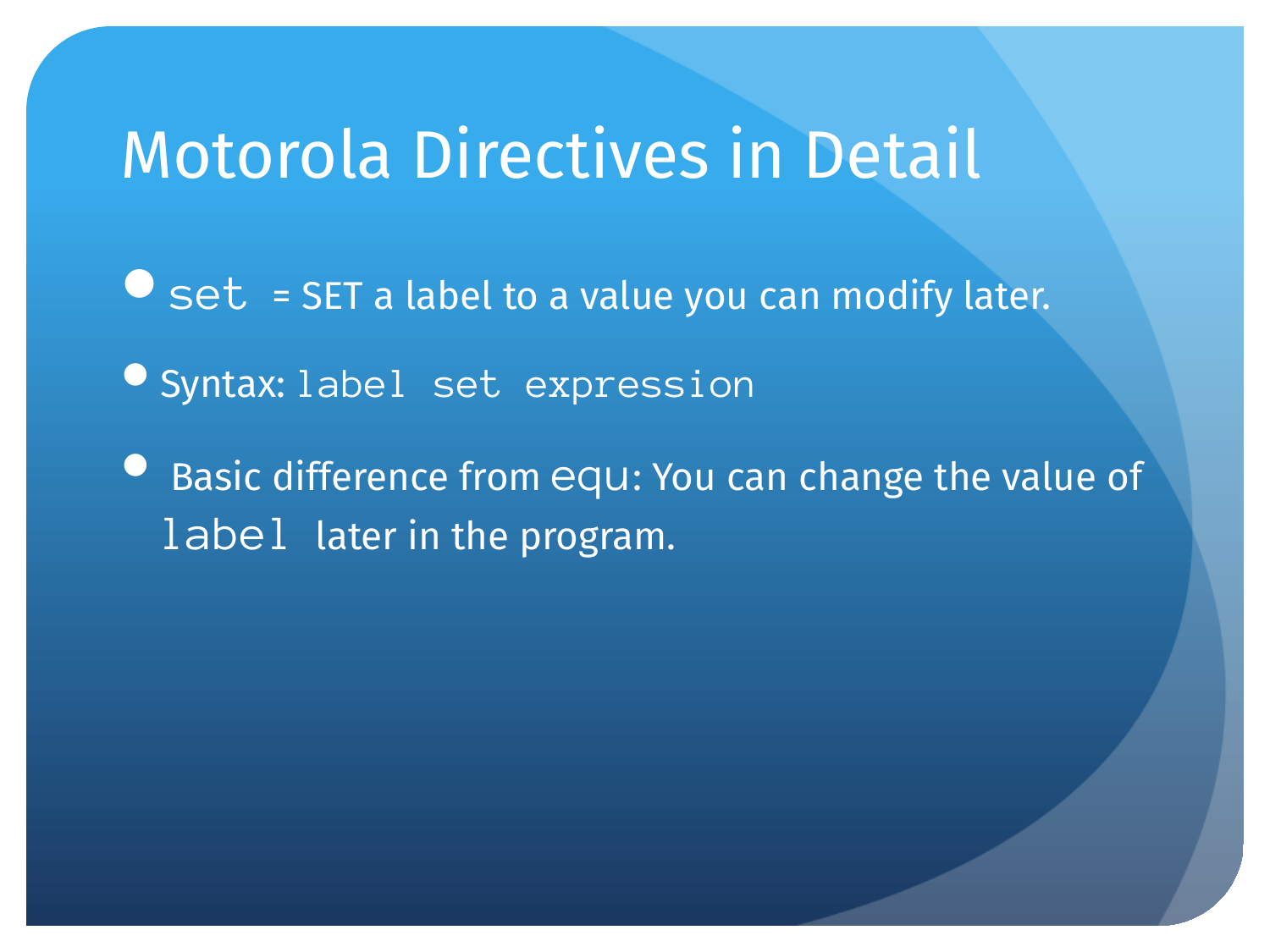

# Motorola Directives in Detail
set = SET a label to a value you can modify later.
Syntax: label set expression
 Basic difference from equ: You can change the value of label later in the program.